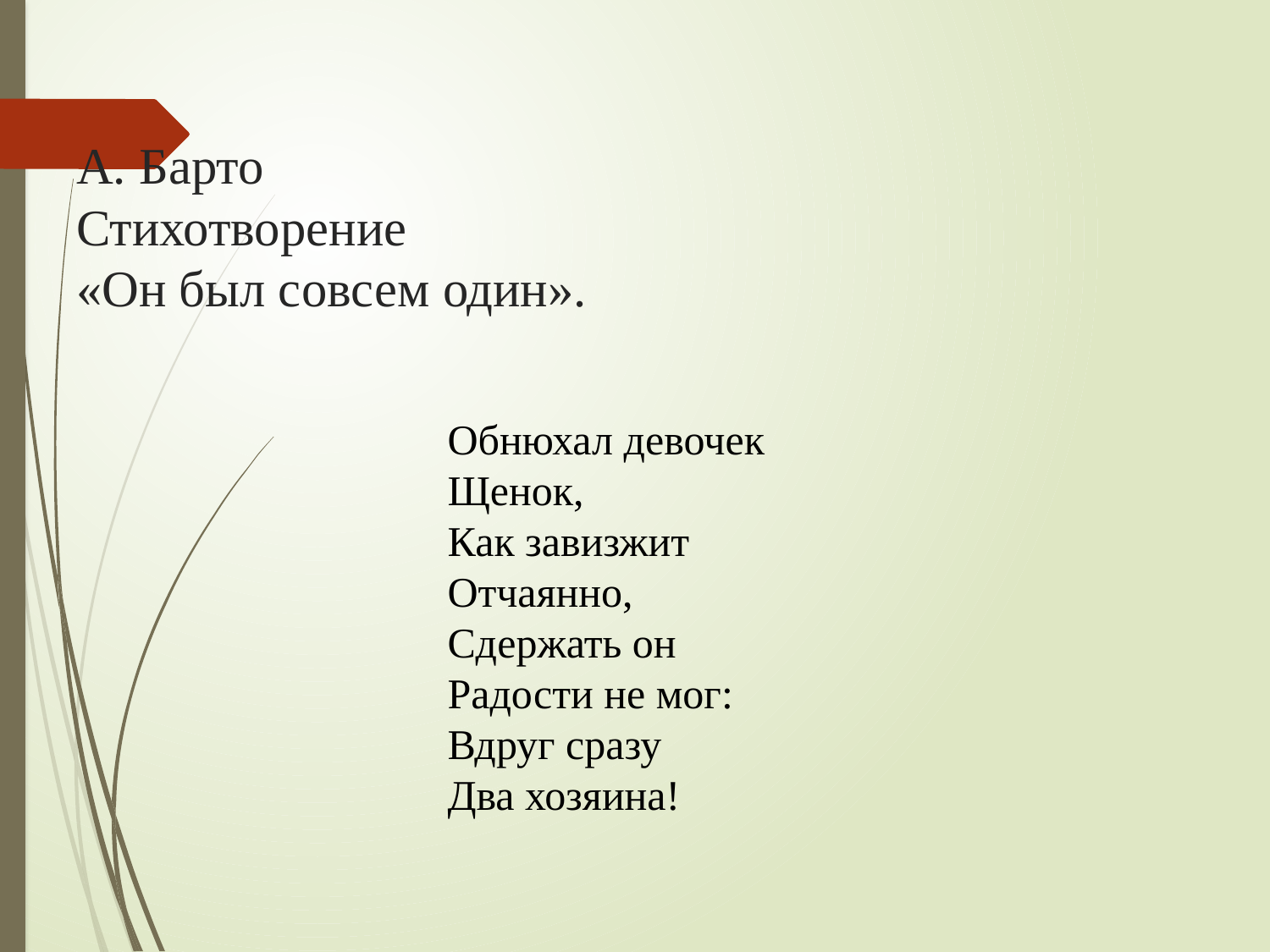

# А. Барто Стихотворение «Он был совсем один».
Обнюхал девочек
Щенок,
Как завизжит
Отчаянно,
Сдержать он
Радости не мог:
Вдруг сразу
Два хозяина!